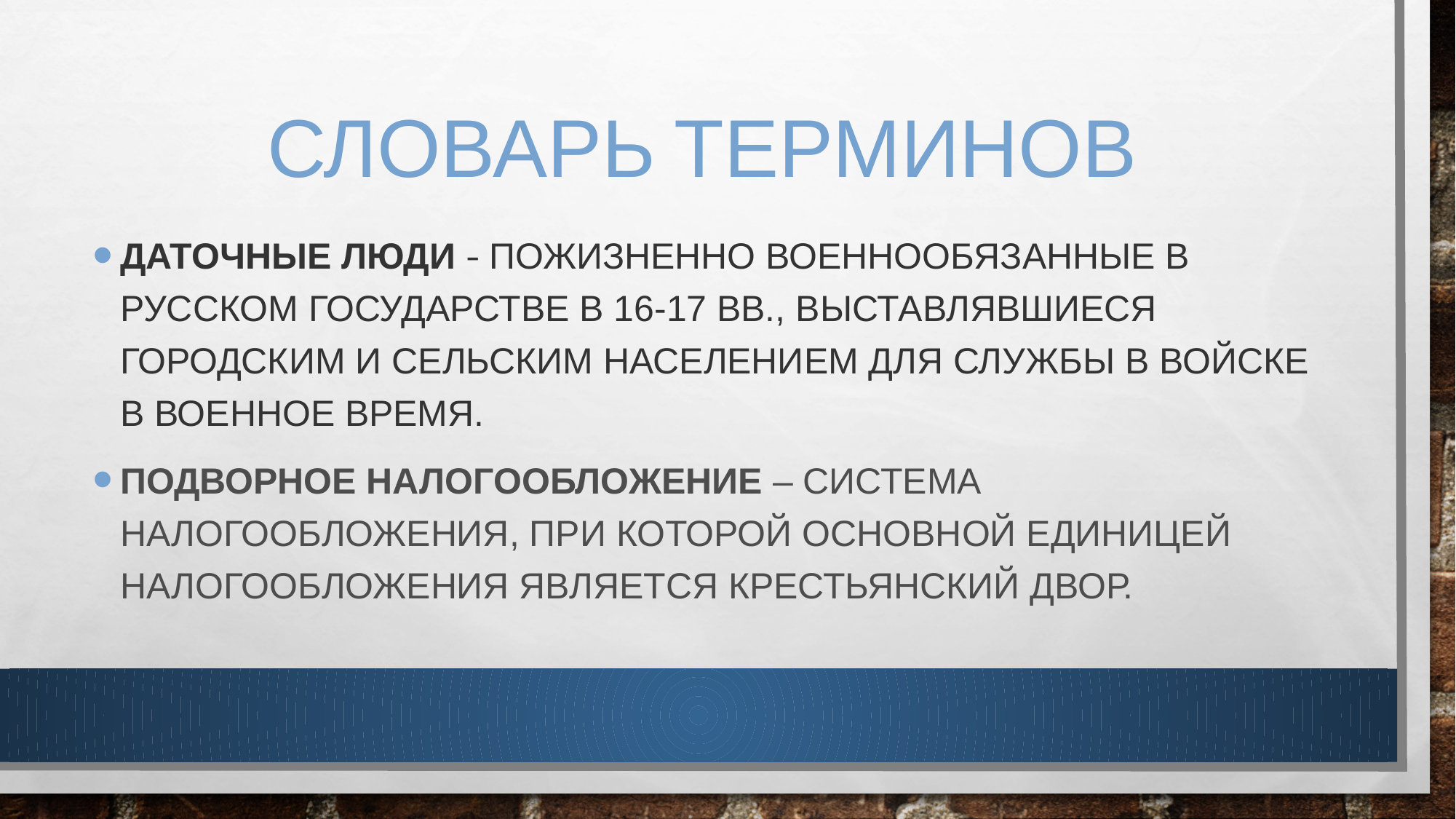

# СЛОВАРЬ ТЕРМИНОВ
ДАТОЧНЫЕ ЛЮДИ - пожизненно военнообязанные в Русском государстве в 16-17 вв., выставлявшиеся Городским И сельским населением для службы в войске в военное время.
Подворное налогообложение – система налогообложения, при которой основной единицей налогообложения является крестьянский двор.